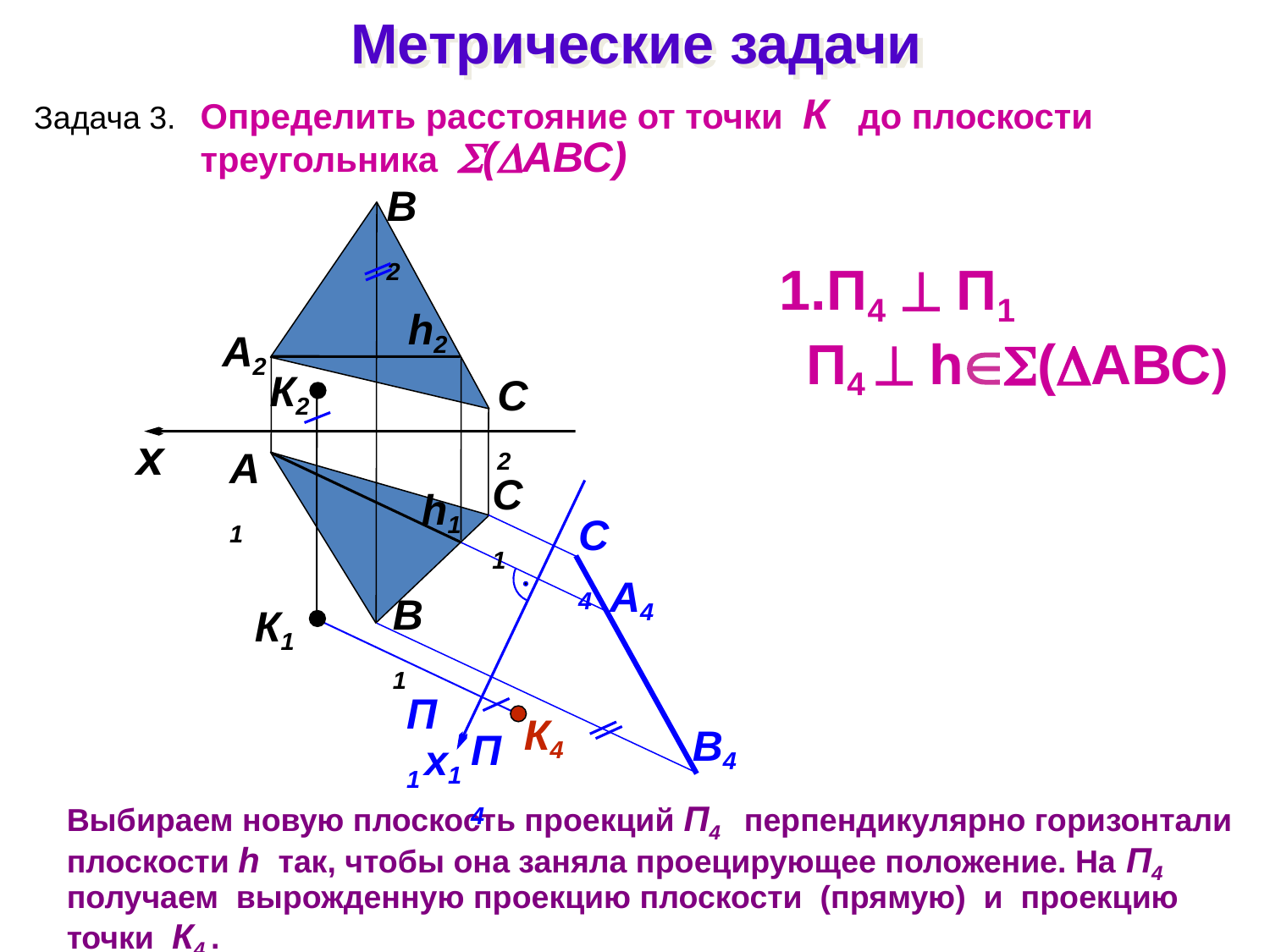

Метрические задачи
Определить расстояние от точки  К   до плоскости треугольника  Σ(ΔАВС)
Задача 3.
B2

П4 ⊥ П1
   П4 ⊥ h∈Σ(ΔАВС)

h2

А2

К2

C2

К4

x

А1

h1
C1

П1
П4
x1
C4

А4

В4
B1
К1

Выбираем новую плоскость проекций П4   перпендикулярно горизонтали плоскости h  так, чтобы она заняла проецирующее положение. На П4  получаем  вырожденную проекцию плоскости  (прямую)  и  проекцию точки  К4 .